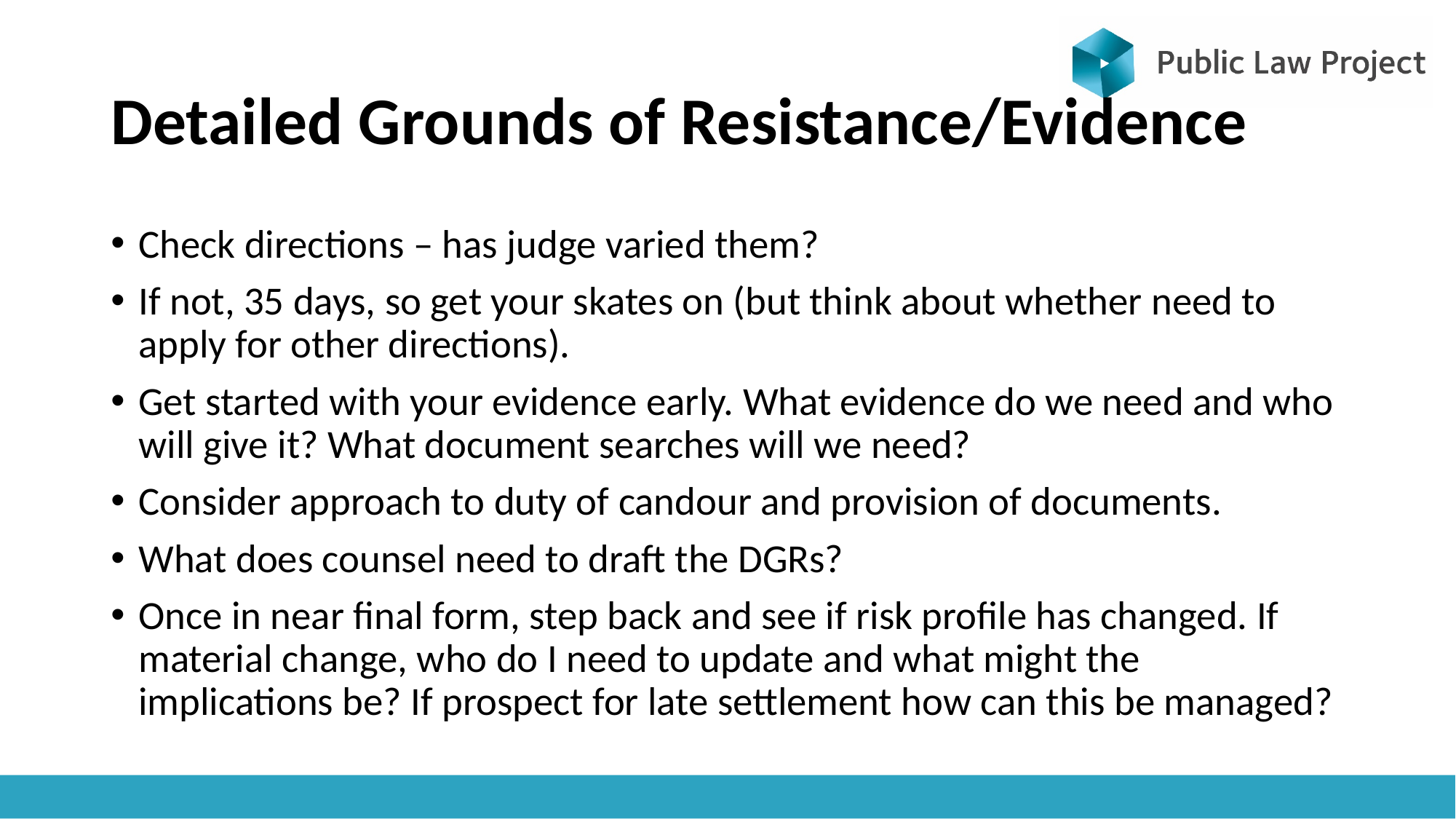

# Detailed Grounds of Resistance/Evidence
Check directions – has judge varied them?
If not, 35 days, so get your skates on (but think about whether need to apply for other directions).
Get started with your evidence early. What evidence do we need and who will give it? What document searches will we need?
Consider approach to duty of candour and provision of documents.
What does counsel need to draft the DGRs?
Once in near final form, step back and see if risk profile has changed. If material change, who do I need to update and what might the implications be? If prospect for late settlement how can this be managed?